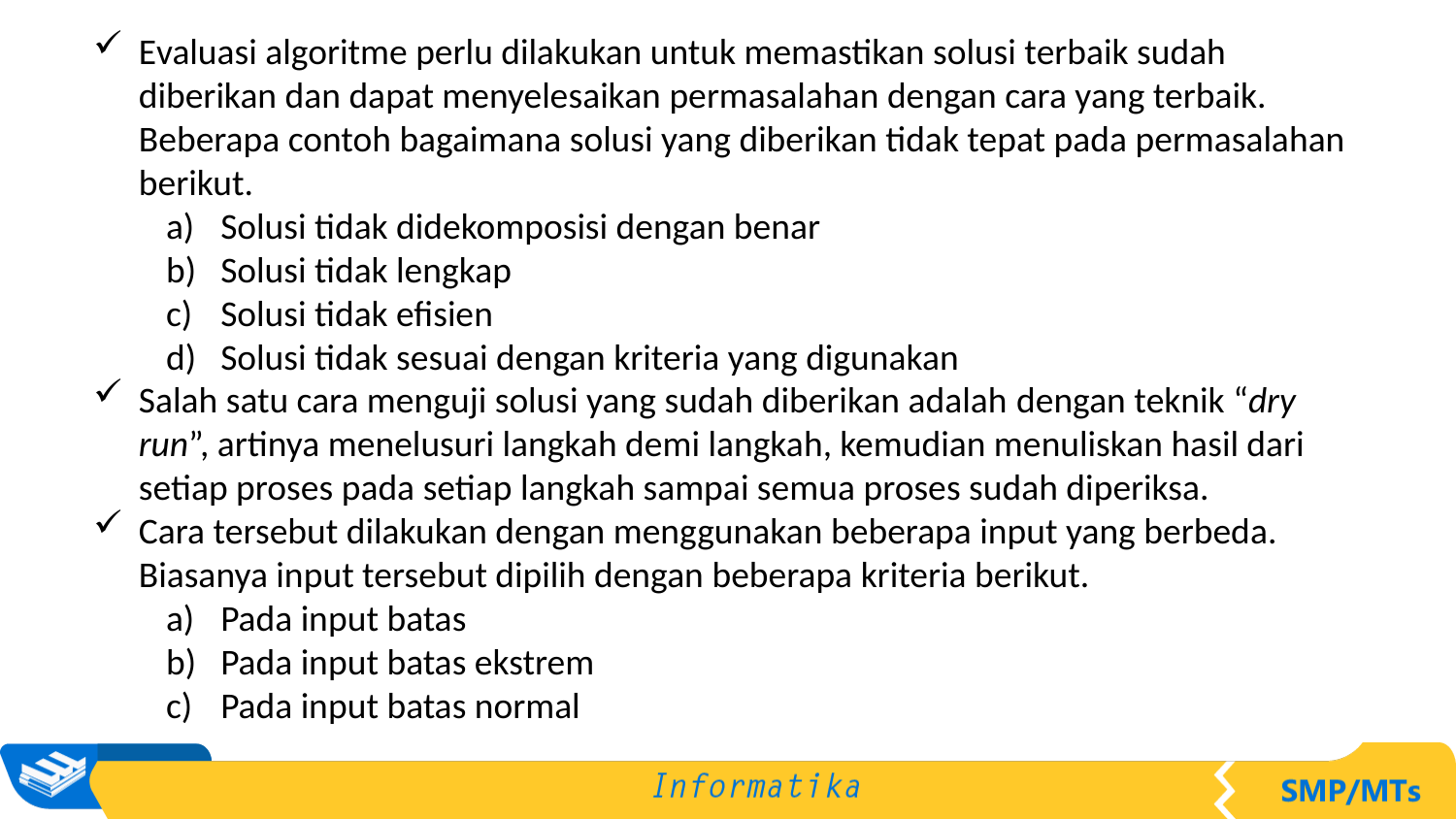

Evaluasi algoritme perlu dilakukan untuk memastikan solusi terbaik sudah diberikan dan dapat menyelesaikan permasalahan dengan cara yang terbaik. Beberapa contoh bagaimana solusi yang diberikan tidak tepat pada permasalahan berikut.
Solusi tidak didekomposisi dengan benar
Solusi tidak lengkap
Solusi tidak efisien
Solusi tidak sesuai dengan kriteria yang digunakan
Salah satu cara menguji solusi yang sudah diberikan adalah dengan teknik “dry run”, artinya menelusuri langkah demi langkah, kemudian menuliskan hasil dari setiap proses pada setiap langkah sampai semua proses sudah diperiksa.
Cara tersebut dilakukan dengan menggunakan beberapa input yang berbeda. Biasanya input tersebut dipilih dengan beberapa kriteria berikut.
Pada input batas
Pada input batas ekstrem
Pada input batas normal